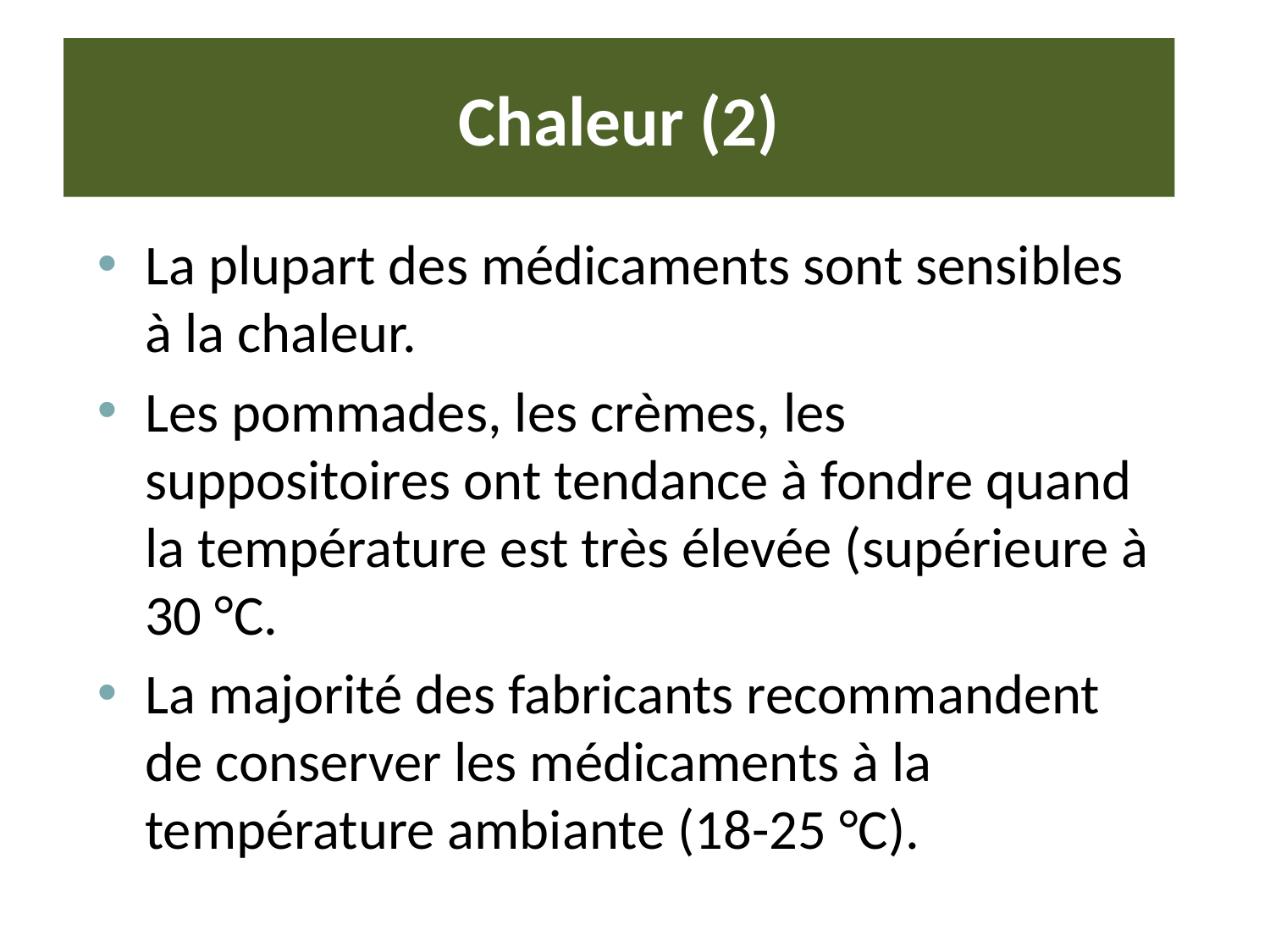

# Chaleur (2)
La plupart des médicaments sont sensibles à la chaleur.
Les pommades, les crèmes, les suppositoires ont tendance à fondre quand la température est très élevée (supérieure à 30 °C.
La majorité des fabricants recommandent de conserver les médicaments à la température ambiante (18-25 °C).